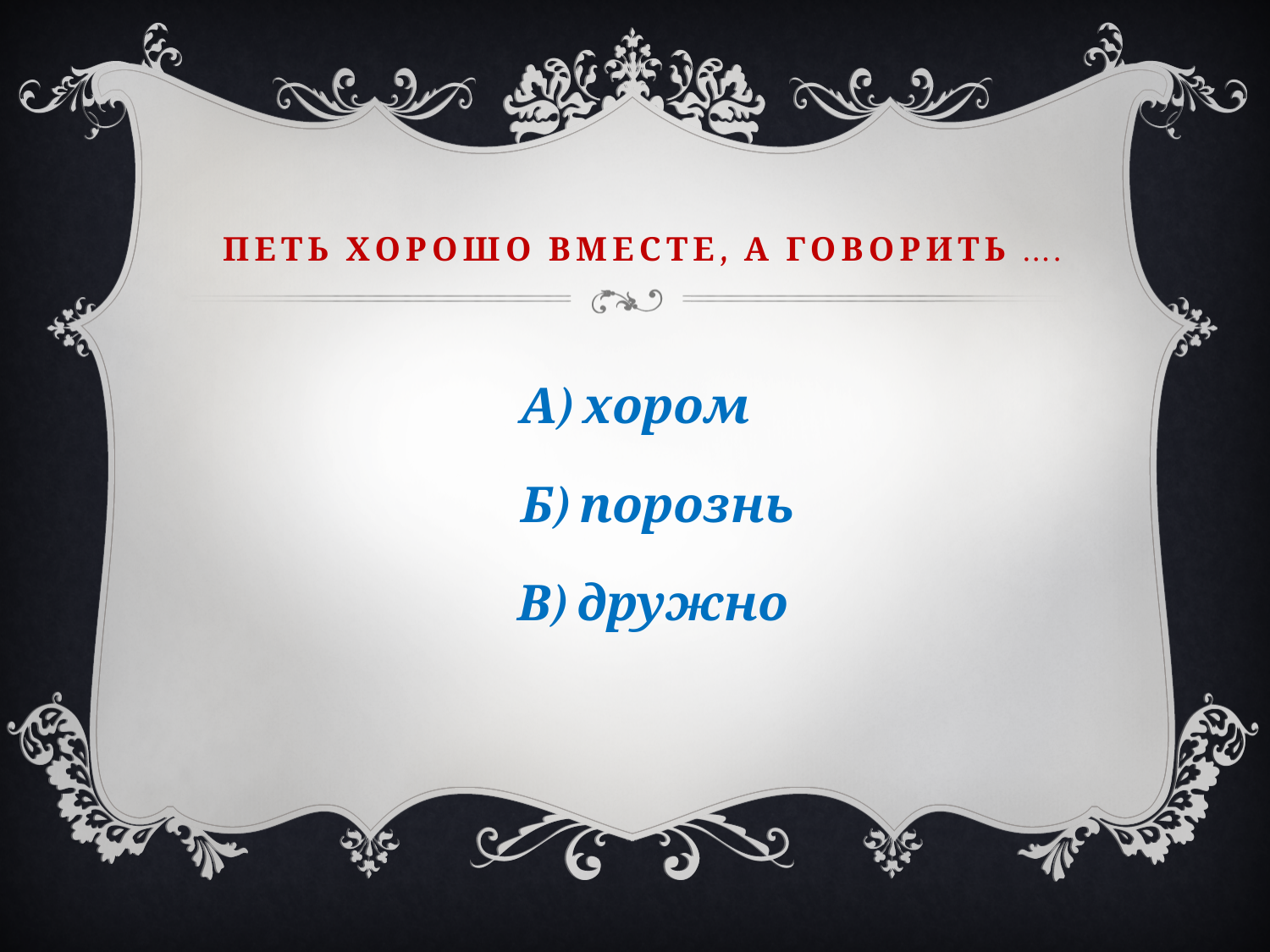

# Петь хорошо вместе, а говорить ….
А) хором
     Б) порознь
    В) дружно